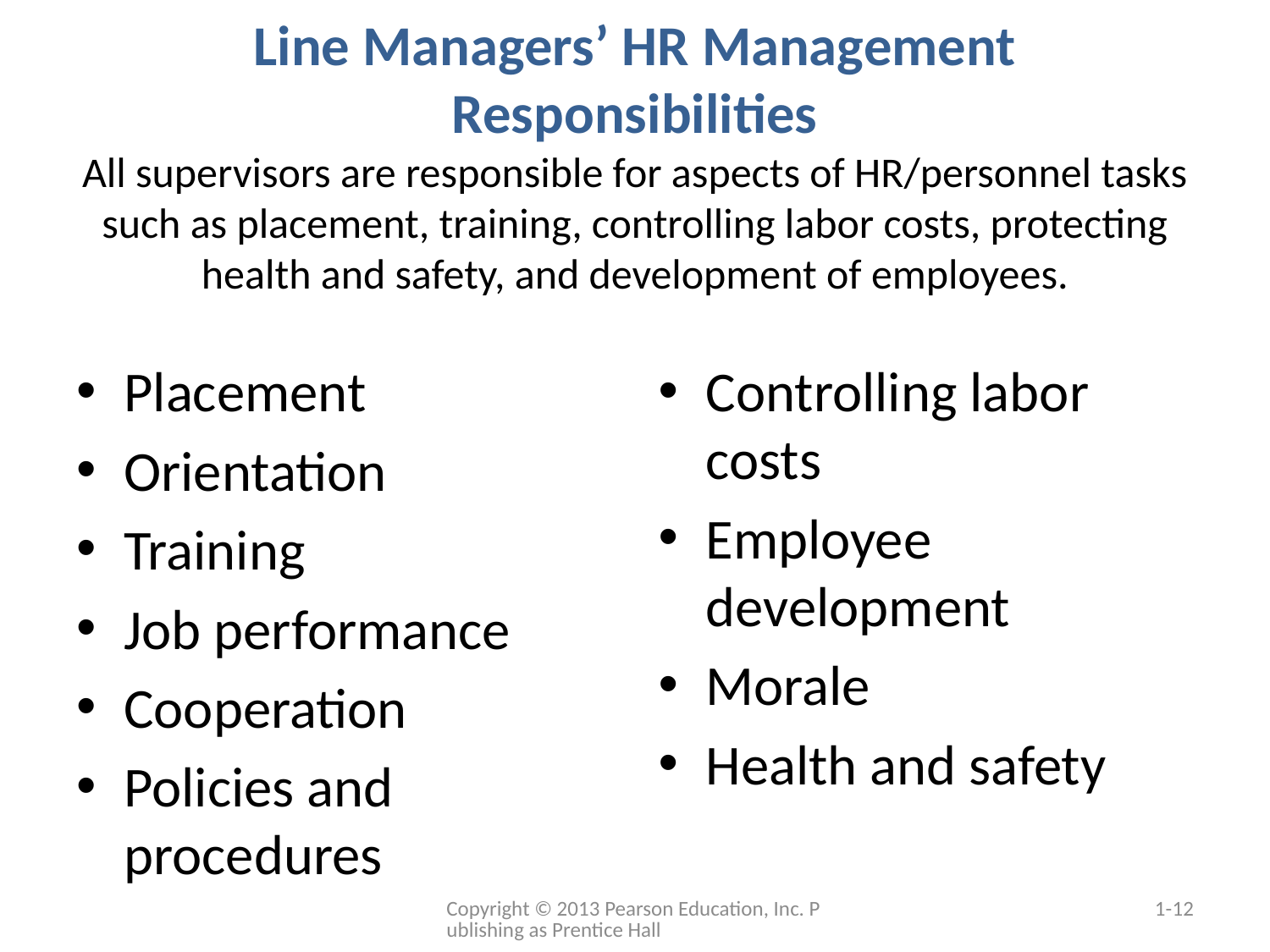

# Line Managers’ HR Management Responsibilities All supervisors are responsible for aspects of HR/personnel tasks such as placement, training, controlling labor costs, protecting health and safety, and development of employees.
Placement
Orientation
Training
Job performance
Cooperation
Policies and procedures

Controlling labor costs
Employee development
Morale
Health and safety

Copyright © 2013 Pearson Education, Inc. Publishing as Prentice Hall
1-12